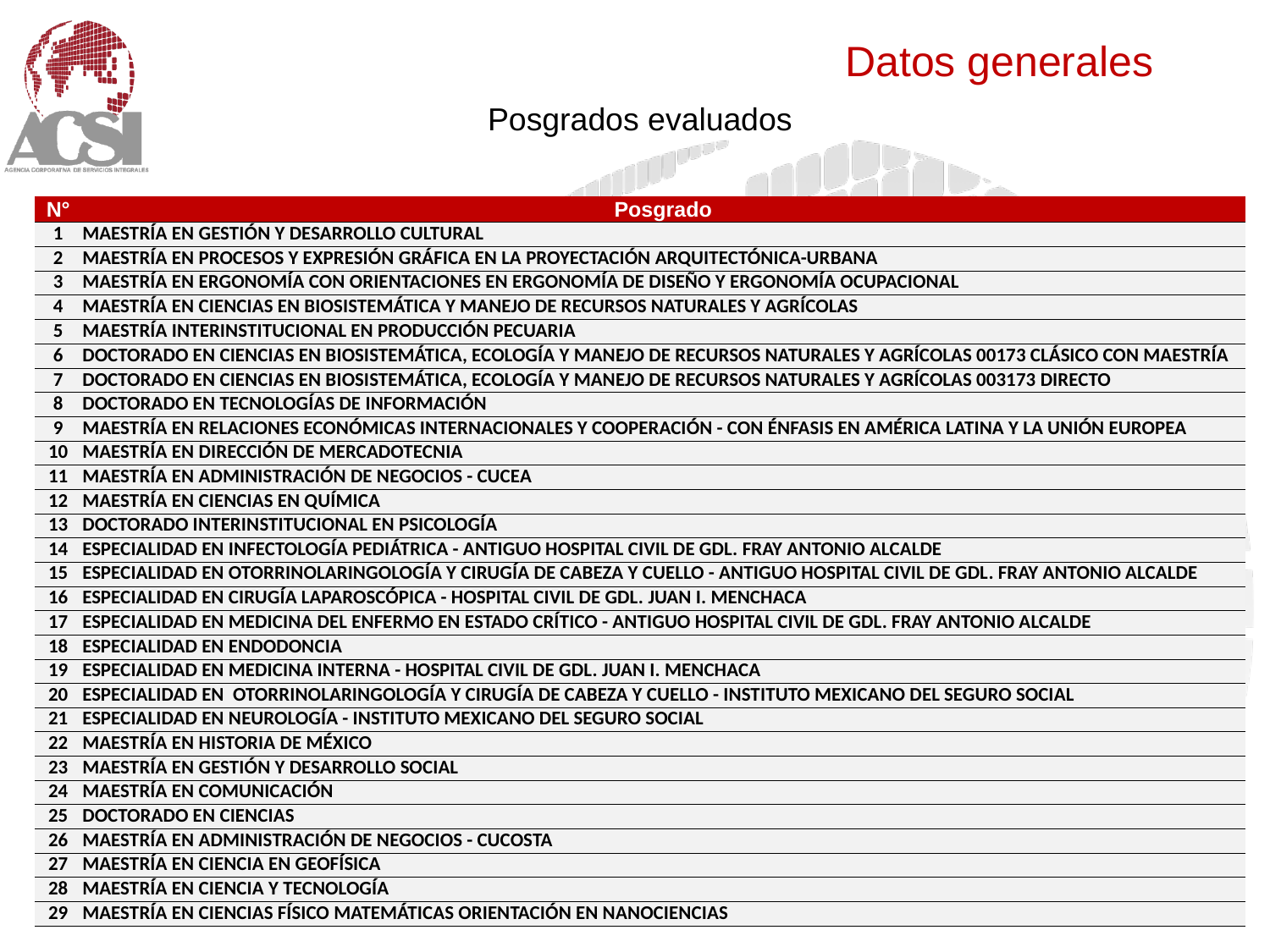

Datos generales
Posgrados evaluados
| N° | Posgrado |
| --- | --- |
| 1 | MAESTRÍA EN GESTIÓN Y DESARROLLO CULTURAL |
| 2 | MAESTRÍA EN PROCESOS Y EXPRESIÓN GRÁFICA EN LA PROYECTACIÓN ARQUITECTÓNICA-URBANA |
| 3 | MAESTRÍA EN ERGONOMÍA CON ORIENTACIONES EN ERGONOMÍA DE DISEÑO Y ERGONOMÍA OCUPACIONAL |
| 4 | MAESTRÍA EN CIENCIAS EN BIOSISTEMÁTICA Y MANEJO DE RECURSOS NATURALES Y AGRÍCOLAS |
| 5 | MAESTRÍA INTERINSTITUCIONAL EN PRODUCCIÓN PECUARIA |
| 6 | DOCTORADO EN CIENCIAS EN BIOSISTEMÁTICA, ECOLOGÍA Y MANEJO DE RECURSOS NATURALES Y AGRÍCOLAS 00173 CLÁSICO CON MAESTRÍA |
| 7 | DOCTORADO EN CIENCIAS EN BIOSISTEMÁTICA, ECOLOGÍA Y MANEJO DE RECURSOS NATURALES Y AGRÍCOLAS 003173 DIRECTO |
| 8 | DOCTORADO EN TECNOLOGÍAS DE INFORMACIÓN |
| 9 | MAESTRÍA EN RELACIONES ECONÓMICAS INTERNACIONALES Y COOPERACIÓN - CON ÉNFASIS EN AMÉRICA LATINA Y LA UNIÓN EUROPEA |
| 10 | MAESTRÍA EN DIRECCIÓN DE MERCADOTECNIA |
| 11 | MAESTRÍA EN ADMINISTRACIÓN DE NEGOCIOS - CUCEA |
| 12 | MAESTRÍA EN CIENCIAS EN QUÍMICA |
| 13 | DOCTORADO INTERINSTITUCIONAL EN PSICOLOGÍA |
| 14 | ESPECIALIDAD EN INFECTOLOGÍA PEDIÁTRICA - ANTIGUO HOSPITAL CIVIL DE GDL. FRAY ANTONIO ALCALDE |
| 15 | ESPECIALIDAD EN OTORRINOLARINGOLOGÍA Y CIRUGÍA DE CABEZA Y CUELLO - ANTIGUO HOSPITAL CIVIL DE GDL. FRAY ANTONIO ALCALDE |
| 16 | ESPECIALIDAD EN CIRUGÍA LAPAROSCÓPICA - HOSPITAL CIVIL DE GDL. JUAN I. MENCHACA |
| 17 | ESPECIALIDAD EN MEDICINA DEL ENFERMO EN ESTADO CRÍTICO - ANTIGUO HOSPITAL CIVIL DE GDL. FRAY ANTONIO ALCALDE |
| 18 | ESPECIALIDAD EN ENDODONCIA |
| 19 | ESPECIALIDAD EN MEDICINA INTERNA - HOSPITAL CIVIL DE GDL. JUAN I. MENCHACA |
| 20 | ESPECIALIDAD EN OTORRINOLARINGOLOGÍA Y CIRUGÍA DE CABEZA Y CUELLO - INSTITUTO MEXICANO DEL SEGURO SOCIAL |
| 21 | ESPECIALIDAD EN NEUROLOGÍA - INSTITUTO MEXICANO DEL SEGURO SOCIAL |
| 22 | MAESTRÍA EN HISTORIA DE MÉXICO |
| 23 | MAESTRÍA EN GESTIÓN Y DESARROLLO SOCIAL |
| 24 | MAESTRÍA EN COMUNICACIÓN |
| 25 | DOCTORADO EN CIENCIAS |
| 26 | MAESTRÍA EN ADMINISTRACIÓN DE NEGOCIOS - CUCOSTA |
| 27 | MAESTRÍA EN CIENCIA EN GEOFÍSICA |
| 28 | MAESTRÍA EN CIENCIA Y TECNOLOGÍA |
| 29 | MAESTRÍA EN CIENCIAS FÍSICO MATEMÁTICAS ORIENTACIÓN EN NANOCIENCIAS |